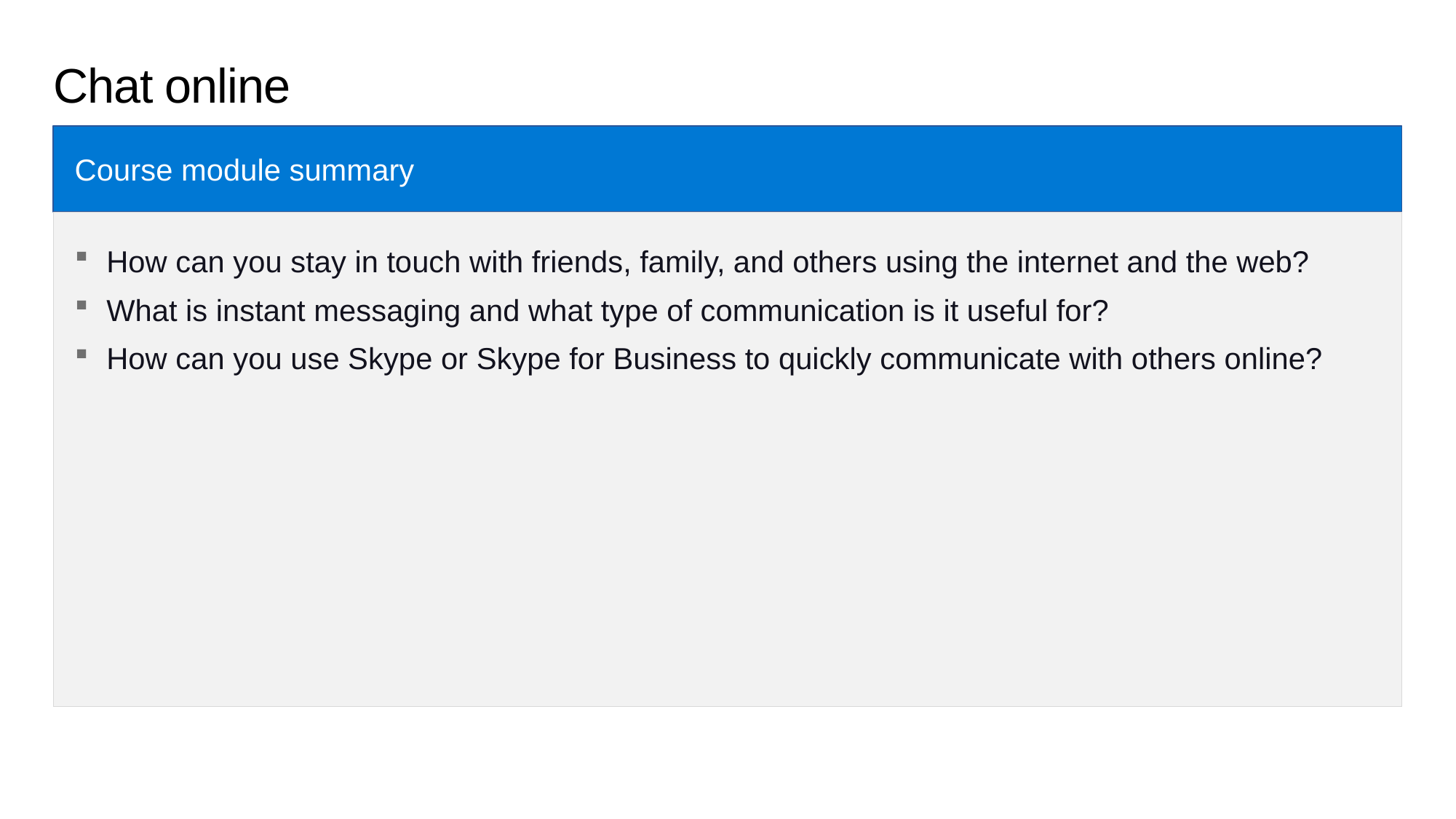

Chat online
Course module summary
How can you stay in touch with friends, family, and others using the internet and the web?
What is instant messaging and what type of communication is it useful for?
How can you use Skype or Skype for Business to quickly communicate with others online?